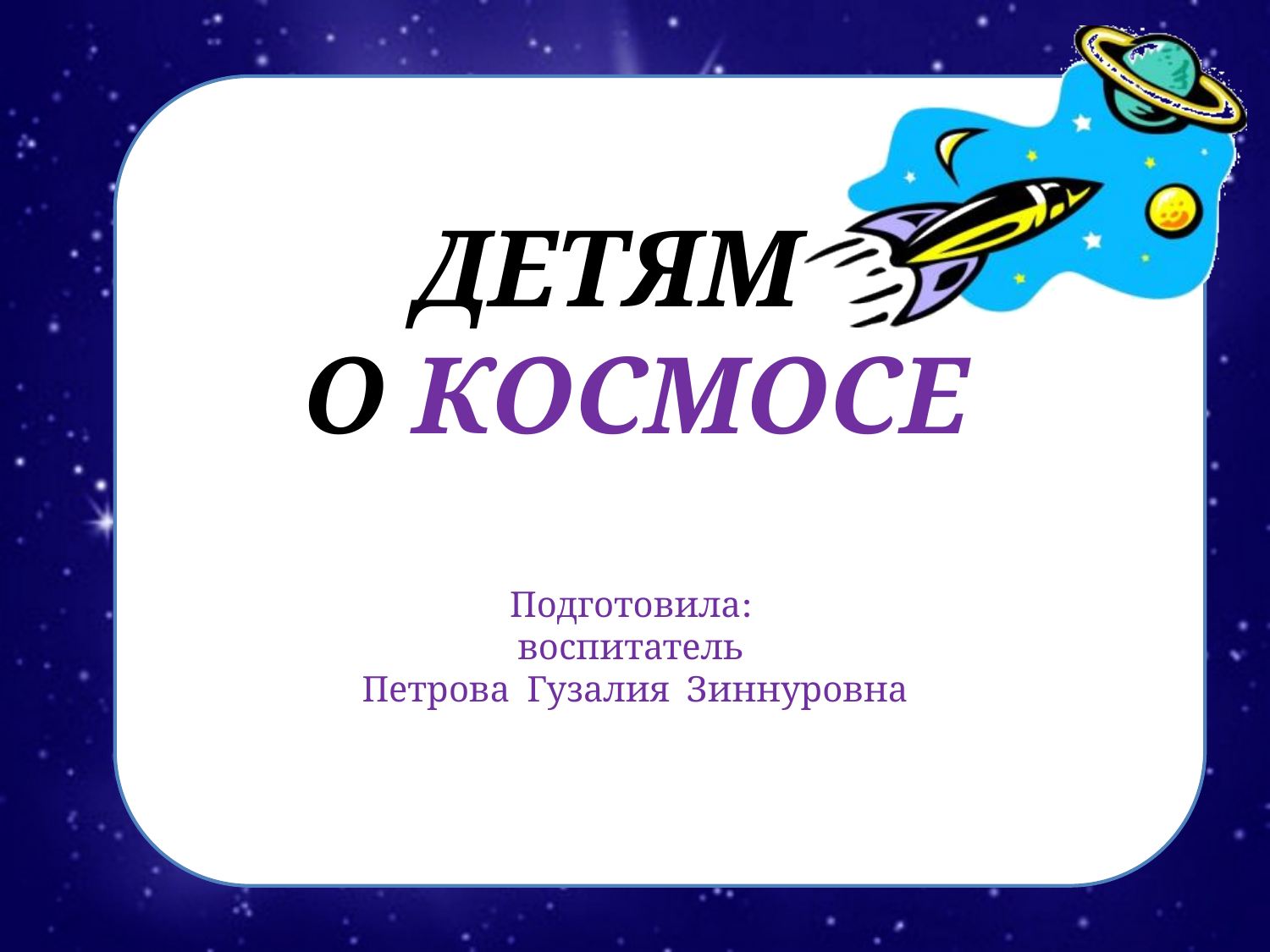

# ДЕТЯМ О КОСМОСЕ Подготовила: воспитатель Петрова  Гузалия  Зиннуровна